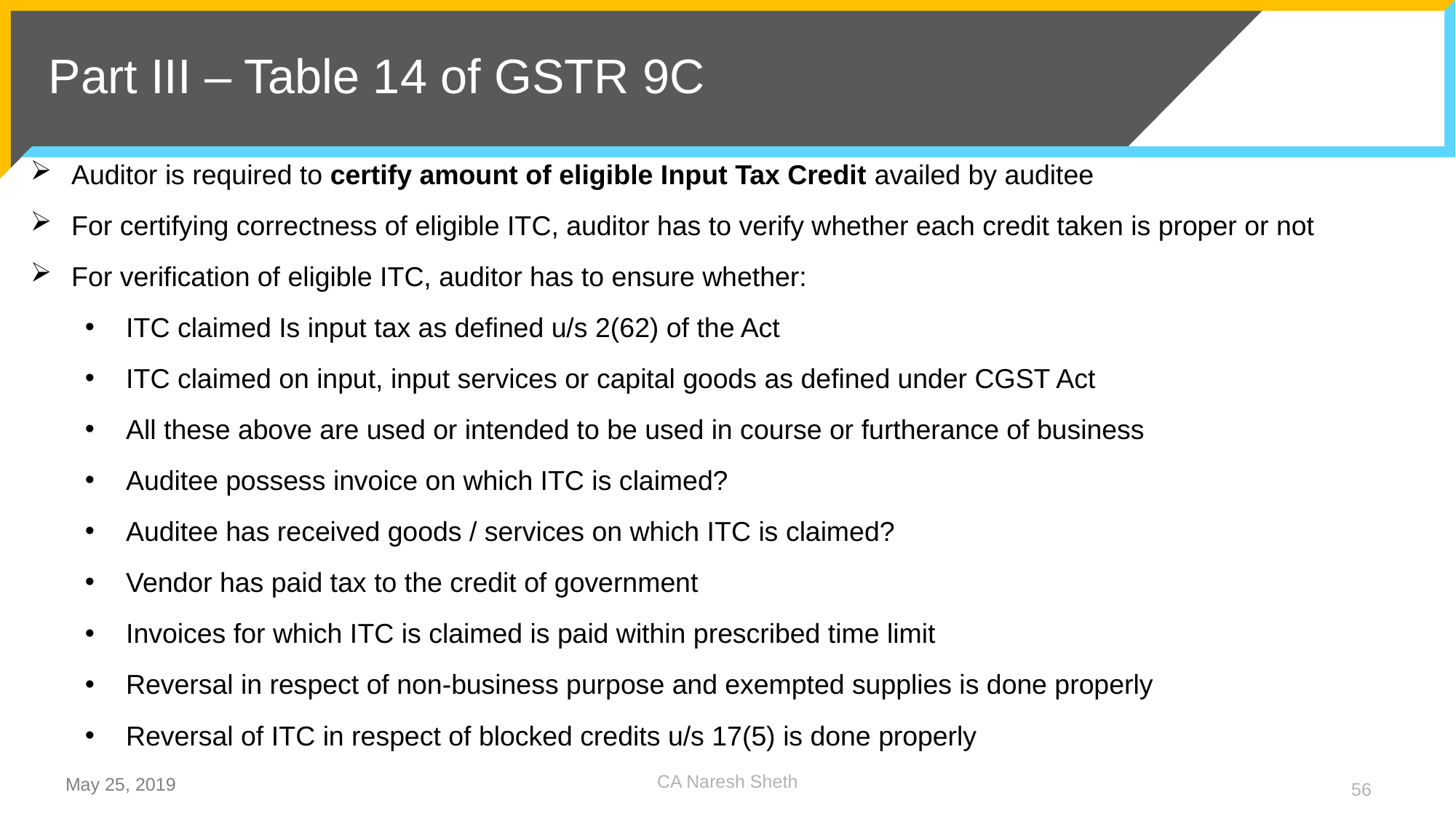

# Part III – Table 14 of GSTR 9C
Auditor is required to certify amount of eligible Input Tax Credit availed by auditee
For certifying correctness of eligible ITC, auditor has to verify whether each credit taken is proper or not
For verification of eligible ITC, auditor has to ensure whether:
ITC claimed Is input tax as defined u/s 2(62) of the Act
ITC claimed on input, input services or capital goods as defined under CGST Act
All these above are used or intended to be used in course or furtherance of business
Auditee possess invoice on which ITC is claimed?
Auditee has received goods / services on which ITC is claimed?
Vendor has paid tax to the credit of government
Invoices for which ITC is claimed is paid within prescribed time limit
Reversal in respect of non-business purpose and exempted supplies is done properly
Reversal of ITC in respect of blocked credits u/s 17(5) is done properly
CA Naresh Sheth
May 25, 2019
56